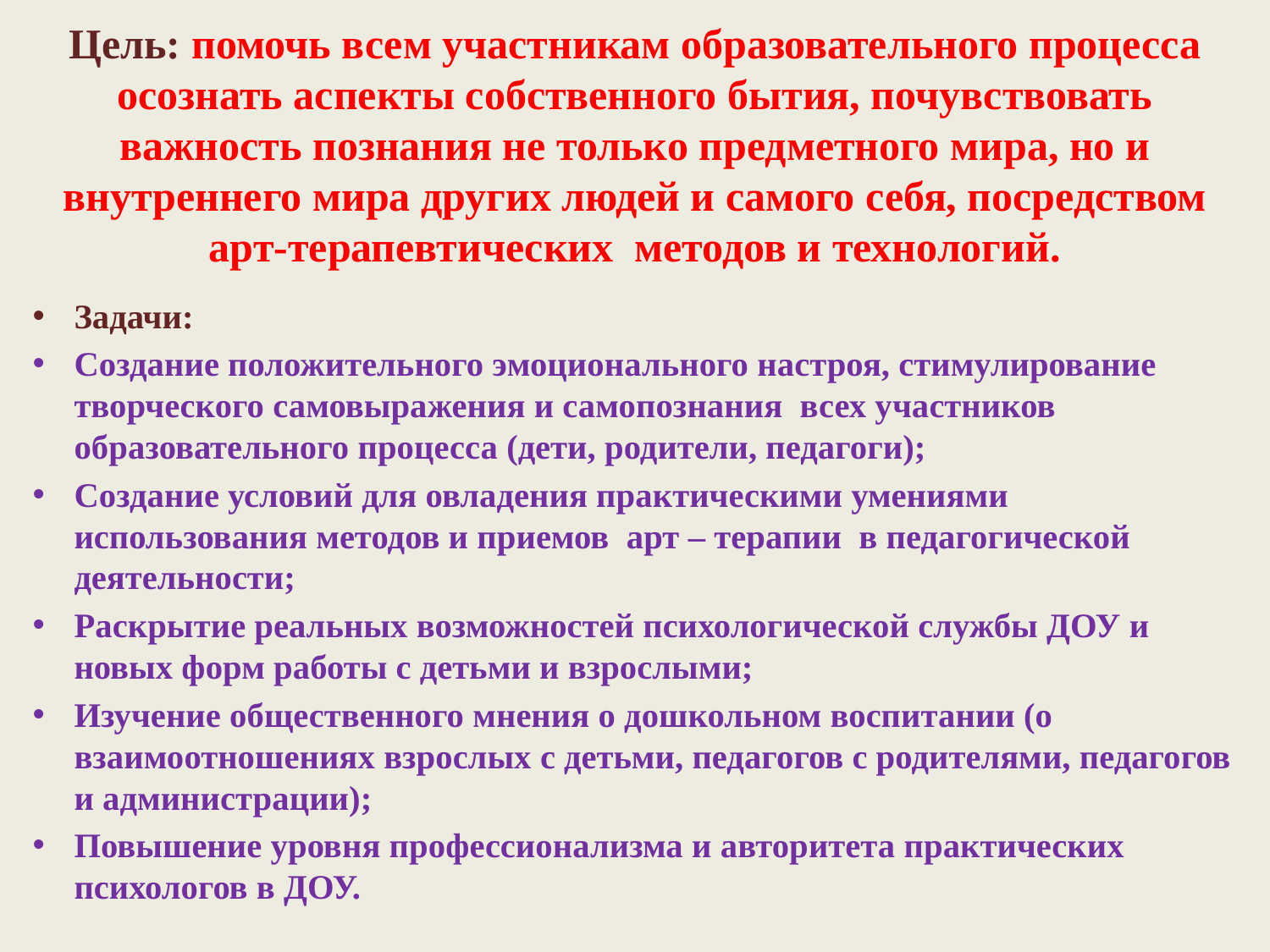

# Цель: помочь всем участникам образовательного процесса осознать аспекты собственного бытия, почувствовать важность познания не только предметного мира, но и внутреннего мира других людей и самого себя, посредством арт-терапевтических  методов и технологий.
Задачи:
Создание положительного эмоционального настроя, стимулирование  творческого самовыражения и самопознания  всех участников образовательного процесса (дети, родители, педагоги);
Создание условий для овладения практическими умениями использования методов и приемов  арт – терапии  в педагогической деятельности;
Раскрытие реальных возможностей психологической службы ДОУ и новых форм работы с детьми и взрослыми;
Изучение общественного мнения о дошкольном воспитании (о взаимоотношениях взрослых с детьми, педагогов с родителями, педагогов и администрации);
Повышение уровня профессионализма и авторитета практических психологов в ДОУ.